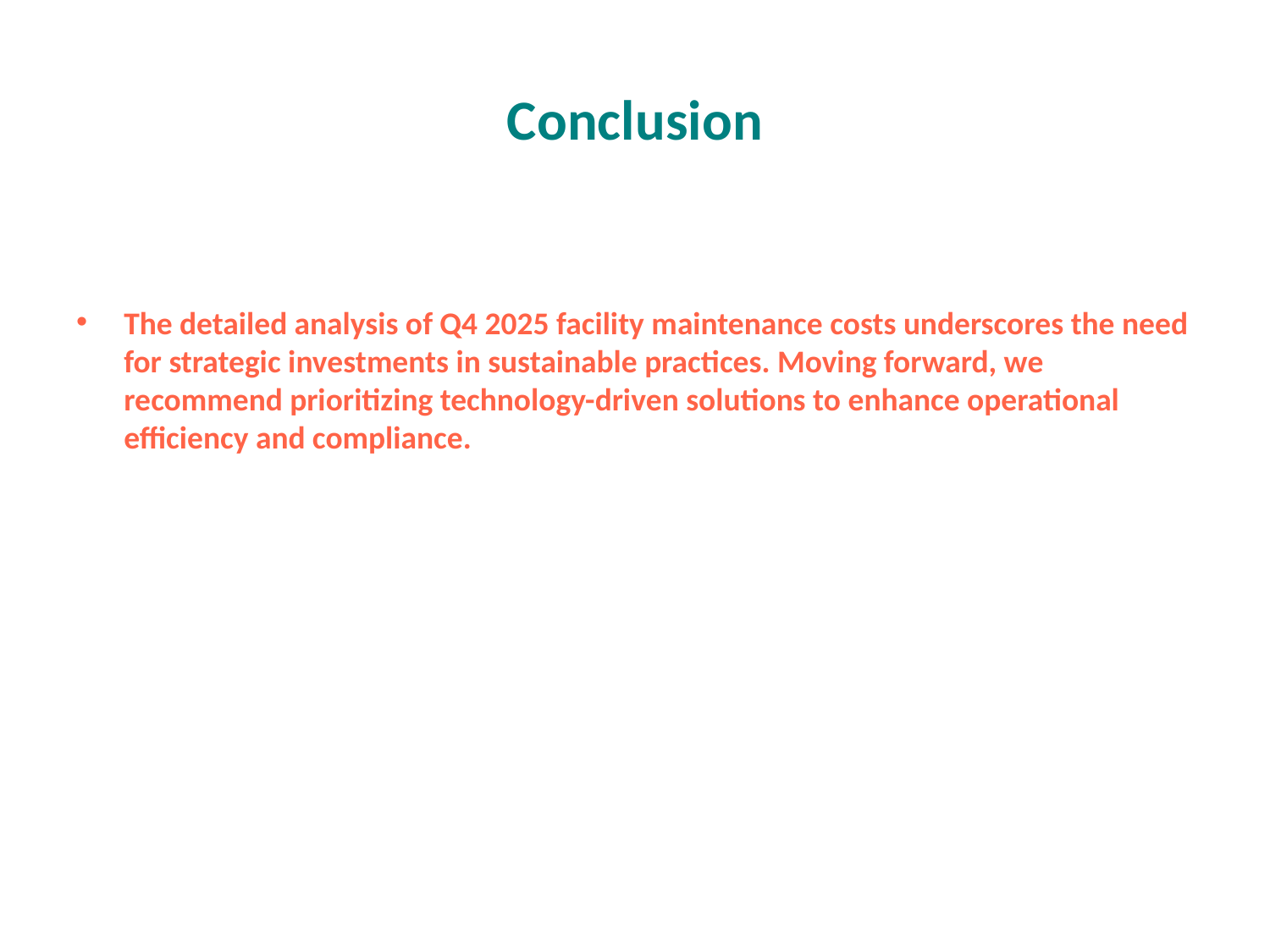

# Conclusion

The detailed analysis of Q4 2025 facility maintenance costs underscores the need for strategic investments in sustainable practices. Moving forward, we recommend prioritizing technology-driven solutions to enhance operational efficiency and compliance.